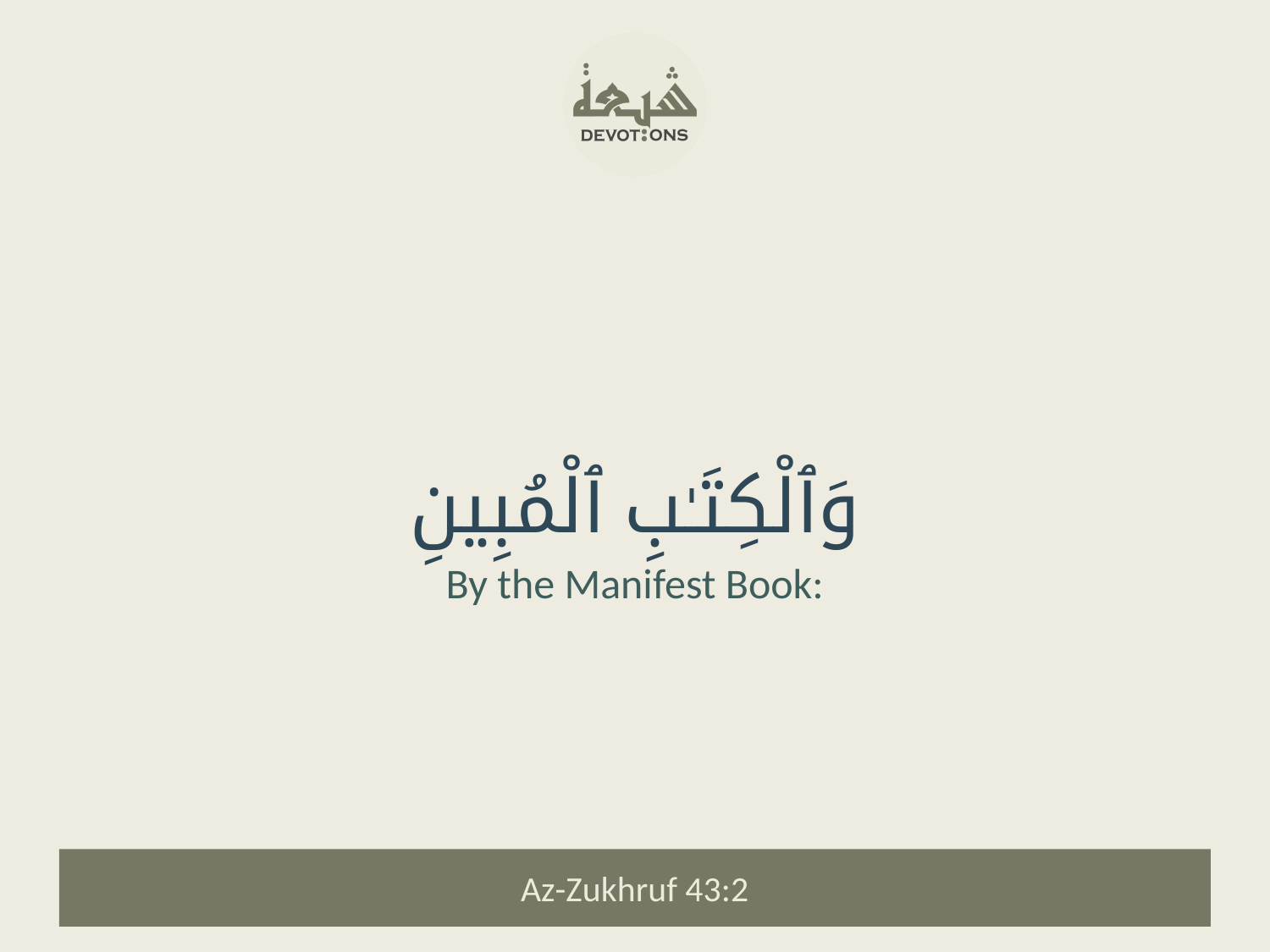

وَٱلْكِتَـٰبِ ٱلْمُبِينِ
By the Manifest Book:
Az-Zukhruf 43:2